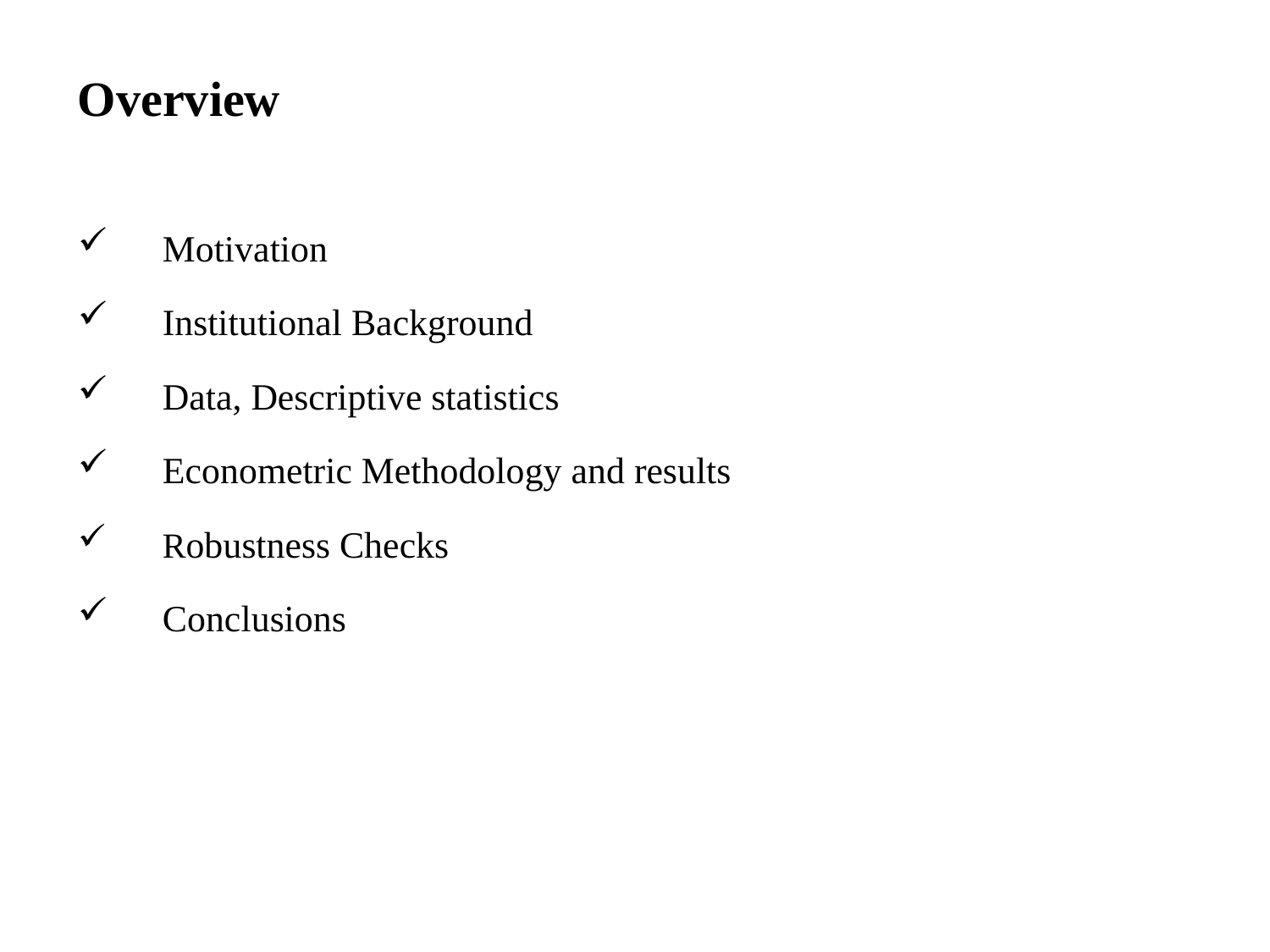

# Overview
Motivation
Institutional Background
Data, Descriptive statistics
Econometric Methodology and results
Robustness Checks
Conclusions